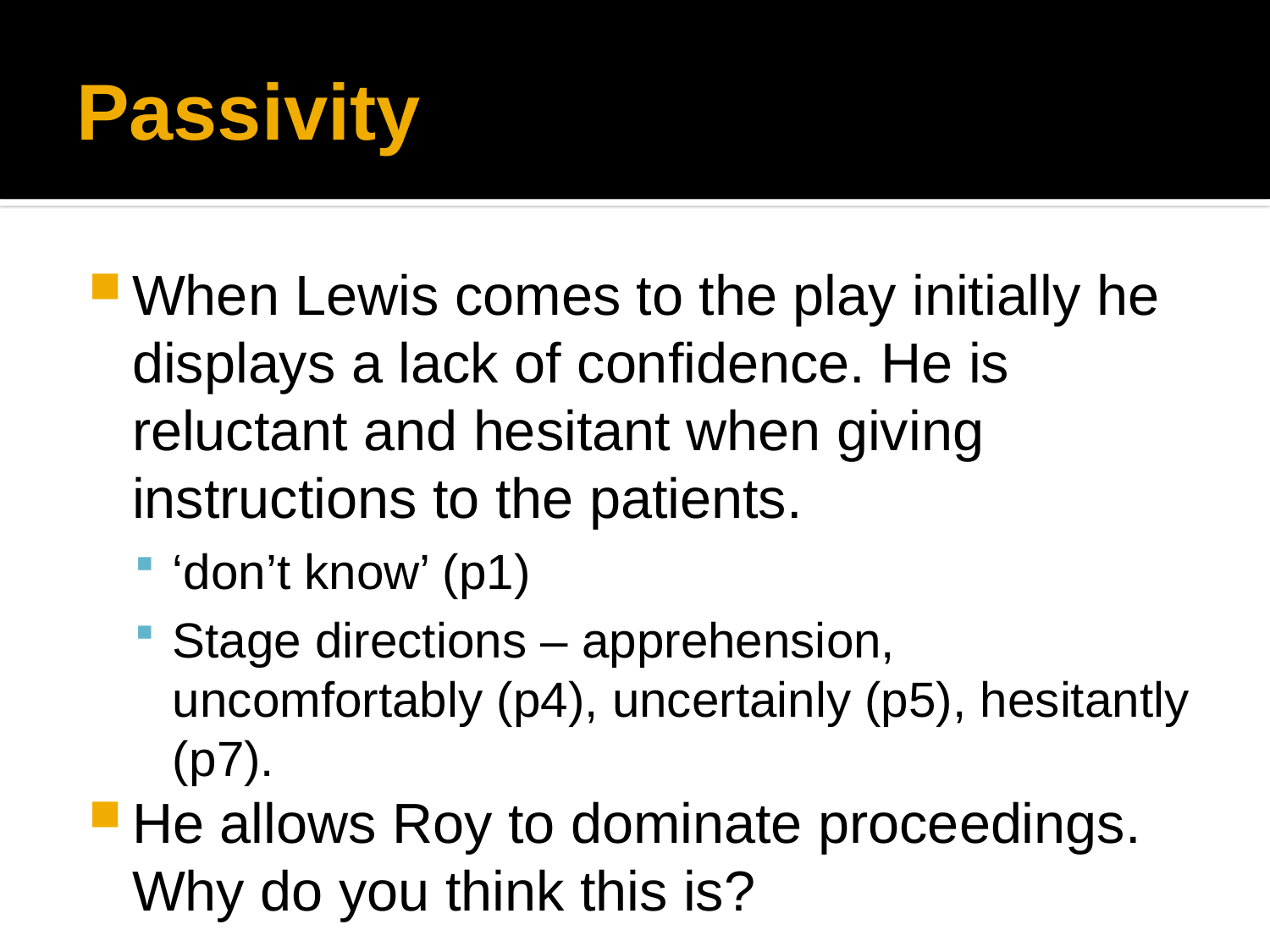

# Passivity
When Lewis comes to the play initially he displays a lack of confidence. He is reluctant and hesitant when giving instructions to the patients.
‘don’t know’ (p1)
Stage directions – apprehension, uncomfortably (p4), uncertainly (p5), hesitantly (p7).
He allows Roy to dominate proceedings. Why do you think this is?